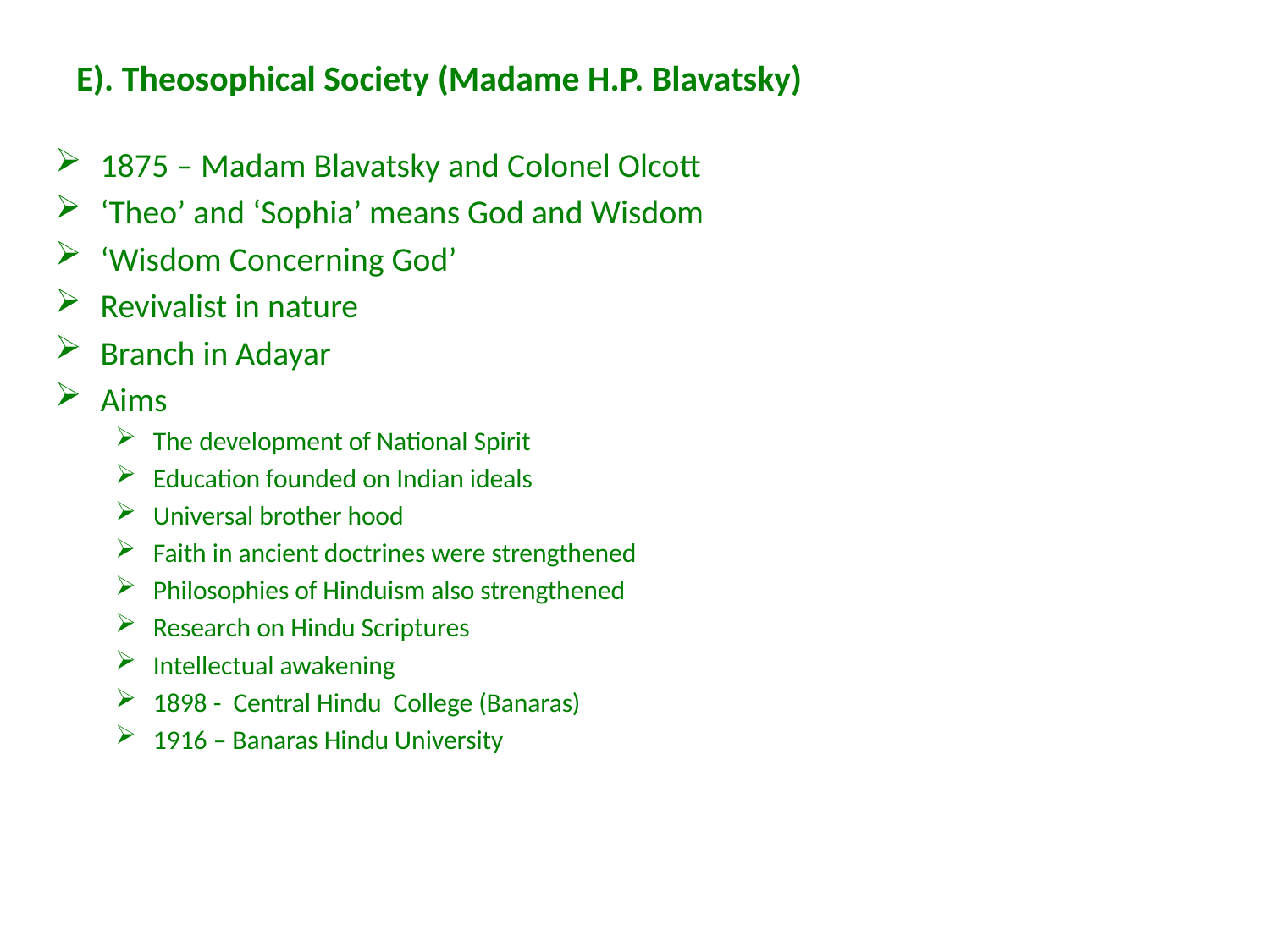

# E). Theosophical Society (Madame H.P. Blavatsky)
1875 – Madam Blavatsky and Colonel Olcott
‘Theo’ and ‘Sophia’ means God and Wisdom
‘Wisdom Concerning God’
Revivalist in nature
Branch in Adayar
Aims
The development of National Spirit
Education founded on Indian ideals
Universal brother hood
Faith in ancient doctrines were strengthened
Philosophies of Hinduism also strengthened
Research on Hindu Scriptures
Intellectual awakening
1898 -  Central Hindu  College (Banaras)
1916 – Banaras Hindu University